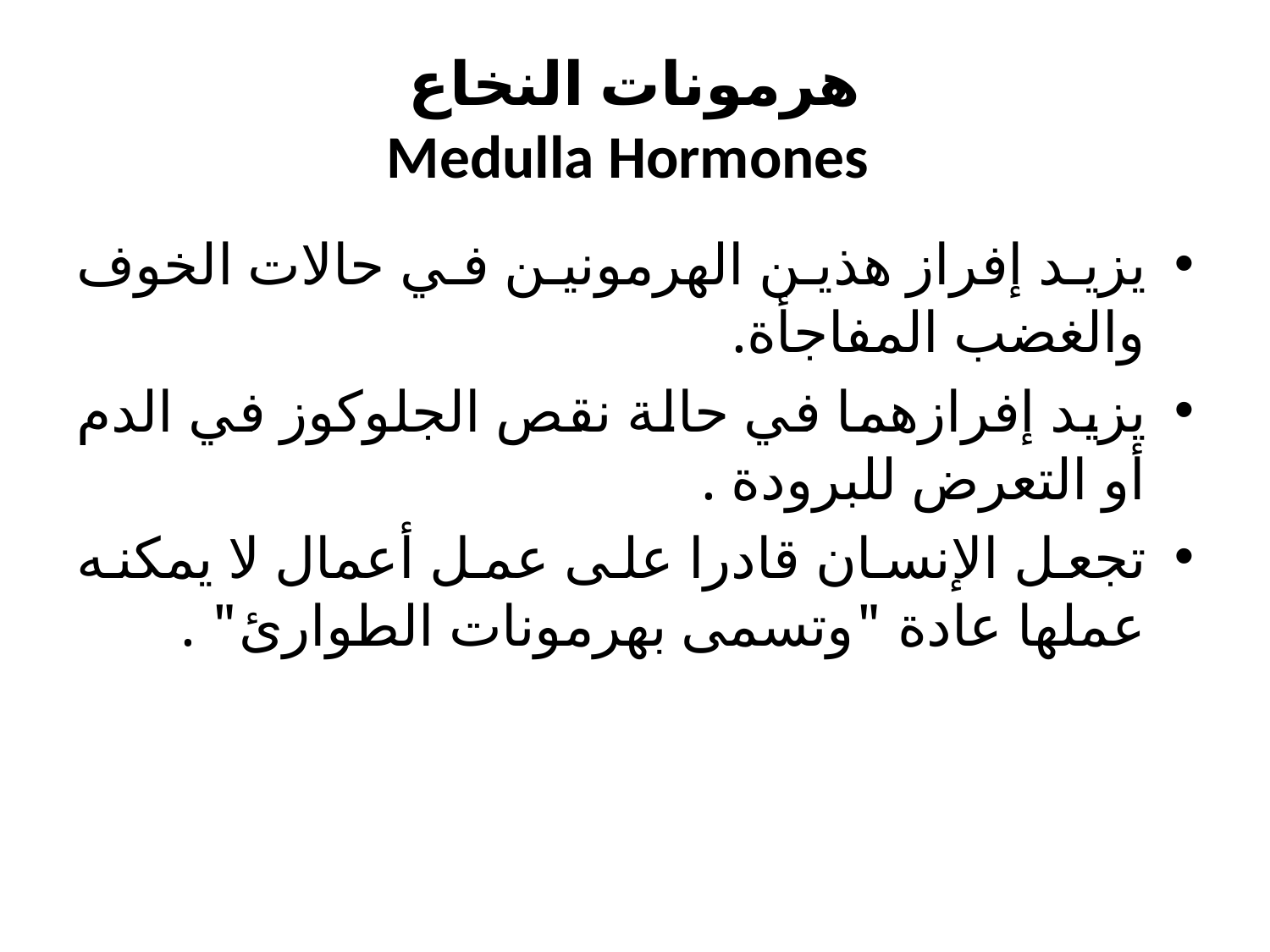

# هرمونات النخاع Medulla Hormones
يزيد إفراز هذين الهرمونين في حالات الخوف والغضب المفاجأة.
يزيد إفرازهما في حالة نقص الجلوكوز في الدم أو التعرض للبرودة .
تجعل الإنسان قادرا على عمل أعمال لا يمكنه عملها عادة "وتسمى بهرمونات الطوارئ" .